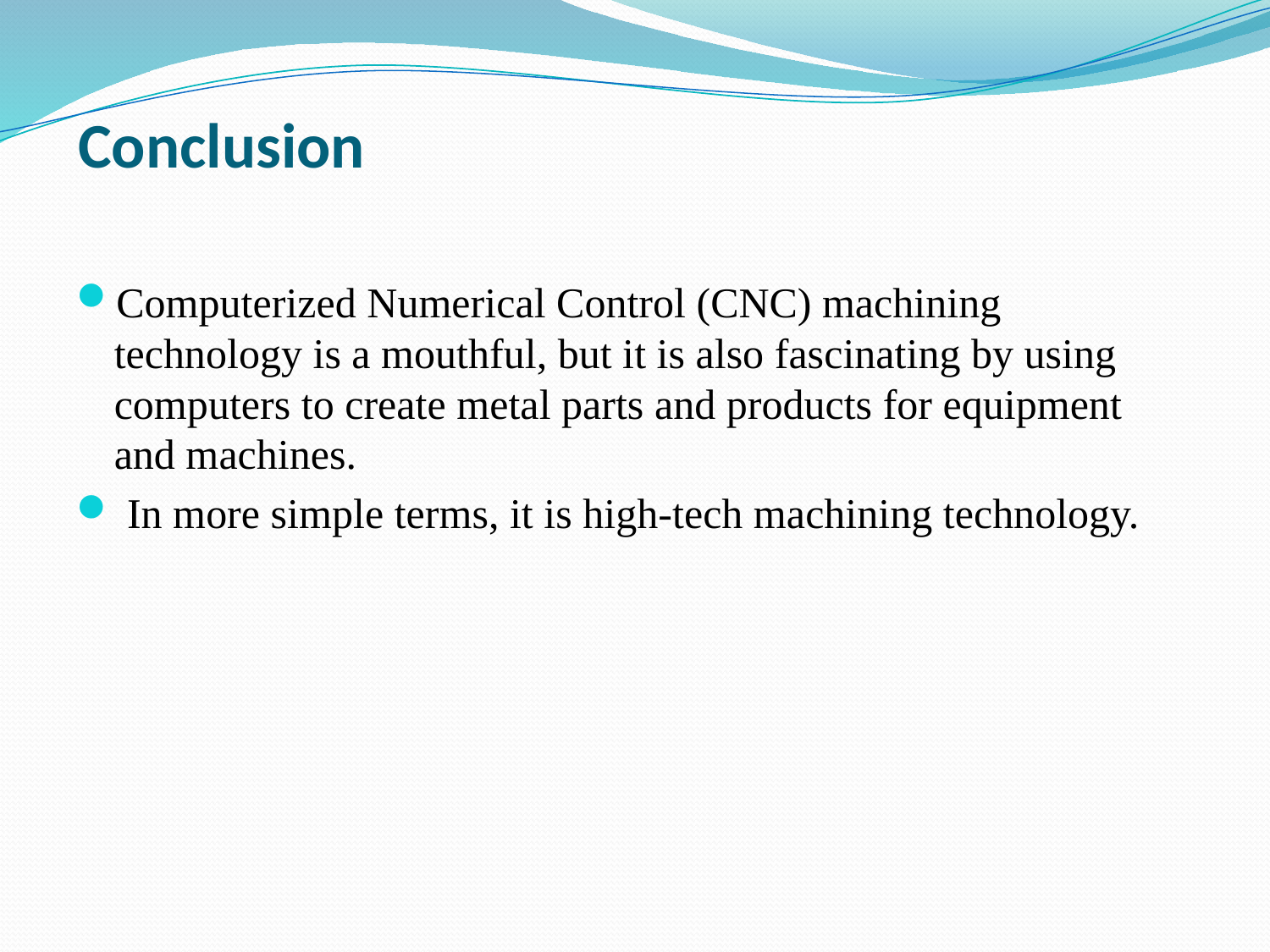

# Conclusion
Computerized Numerical Control (CNC) machining technology is a mouthful, but it is also fascinating by using computers to create metal parts and products for equipment and machines.
 In more simple terms, it is high-tech machining technology.